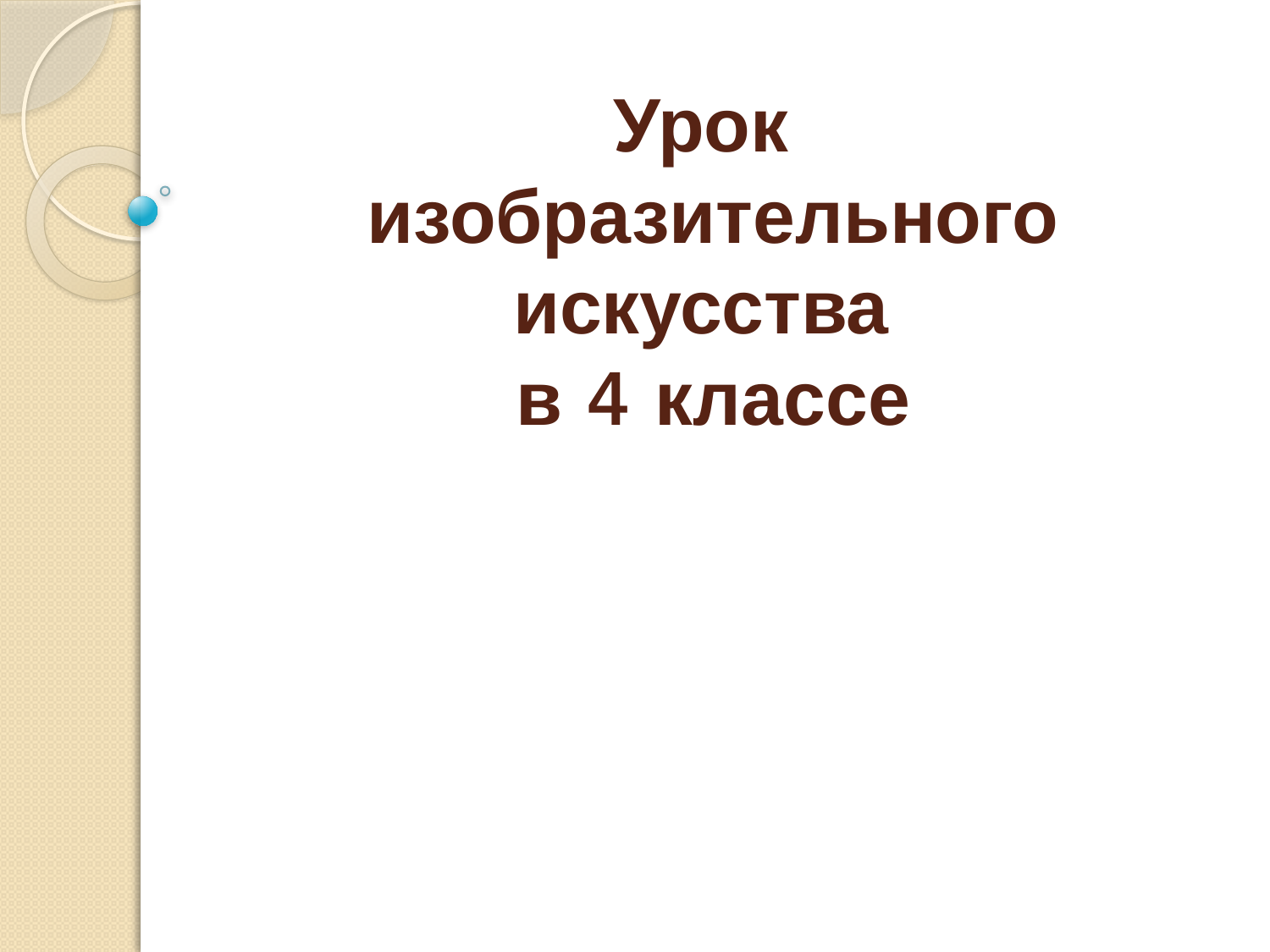

# Урок изобразительного искусства в 4 классе